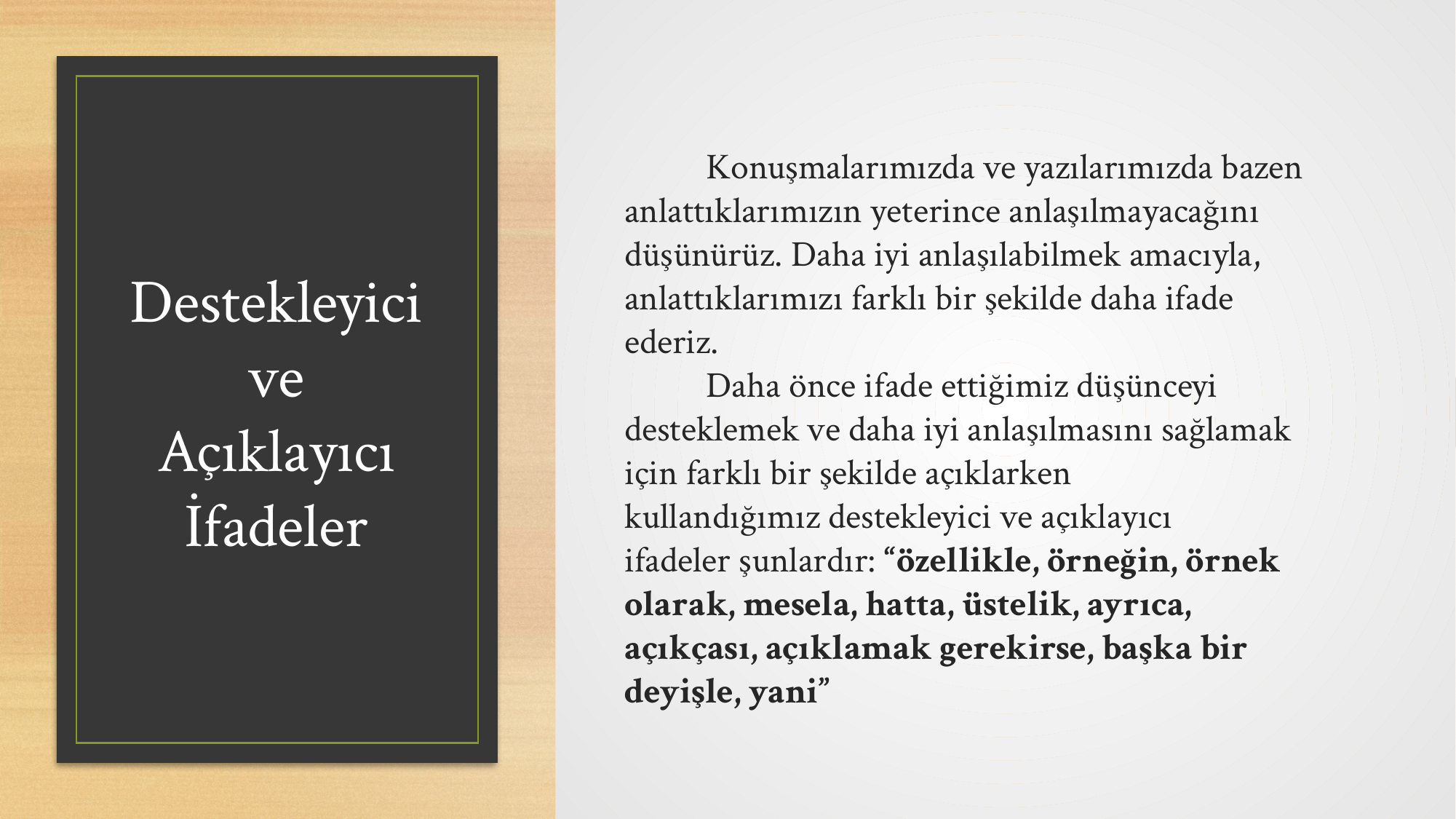

Konuşmalarımızda ve yazılarımızda bazen anlattıklarımızın yeterince anlaşılmayacağını düşünürüz. Daha iyi anlaşılabilmek amacıyla, anlattıklarımızı farklı bir şekilde daha ifade ederiz.
          Daha önce ifade ettiğimiz düşünceyi desteklemek ve daha iyi anlaşılmasını sağlamak için farklı bir şekilde açıklarken kullandığımız destekleyici ve açıklayıcı ifadeler şunlardır: “özellikle, örneğin, örnek olarak, mesela, hatta, üstelik, ayrıca, açıkçası, açıklamak gerekirse, başka bir deyişle, yani”

# Destekleyici ve Açıklayıcı İfadeler